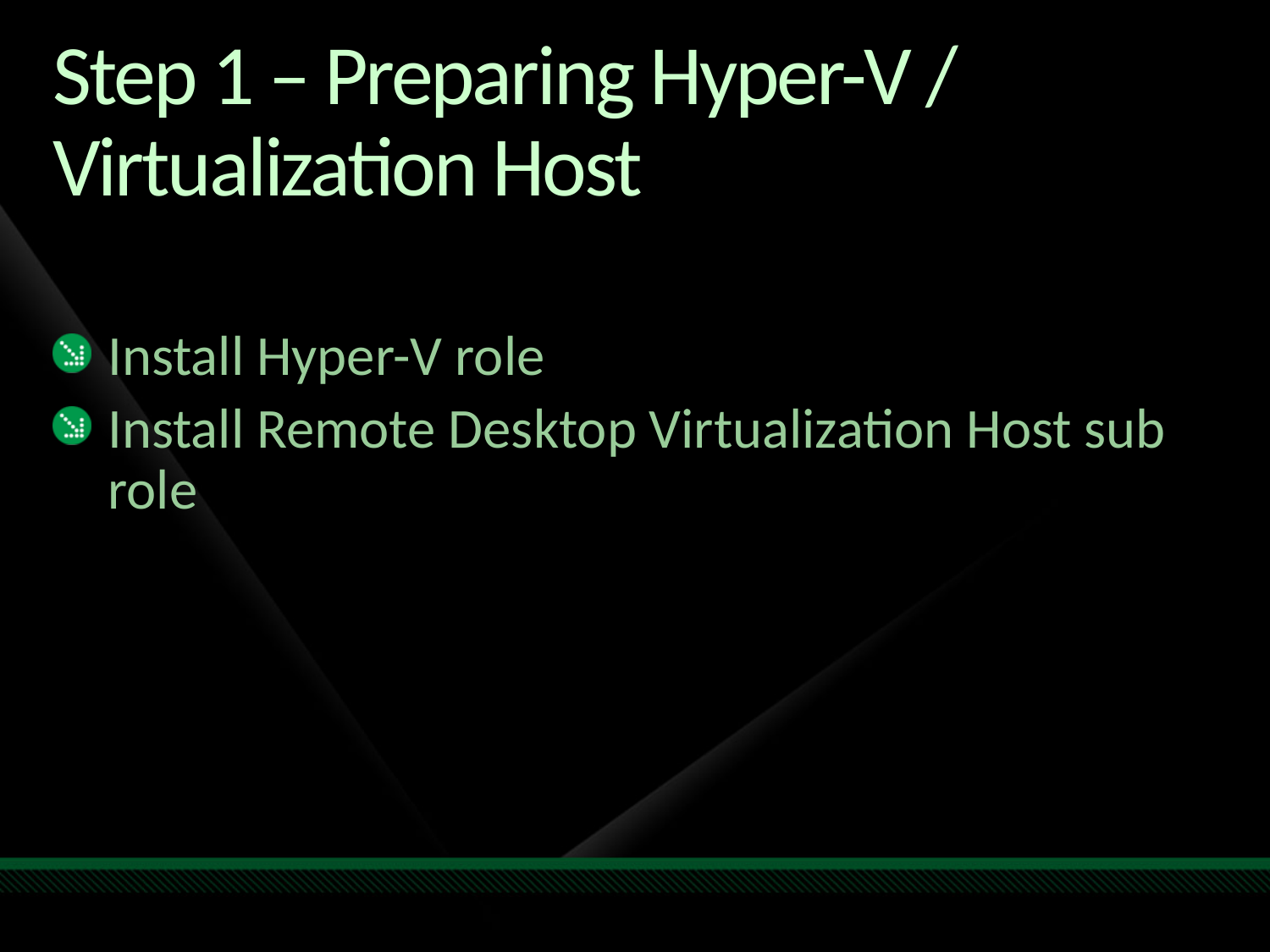

# Step 1 – Preparing Hyper-V / Virtualization Host
Install Hyper-V role
Install Remote Desktop Virtualization Host sub role